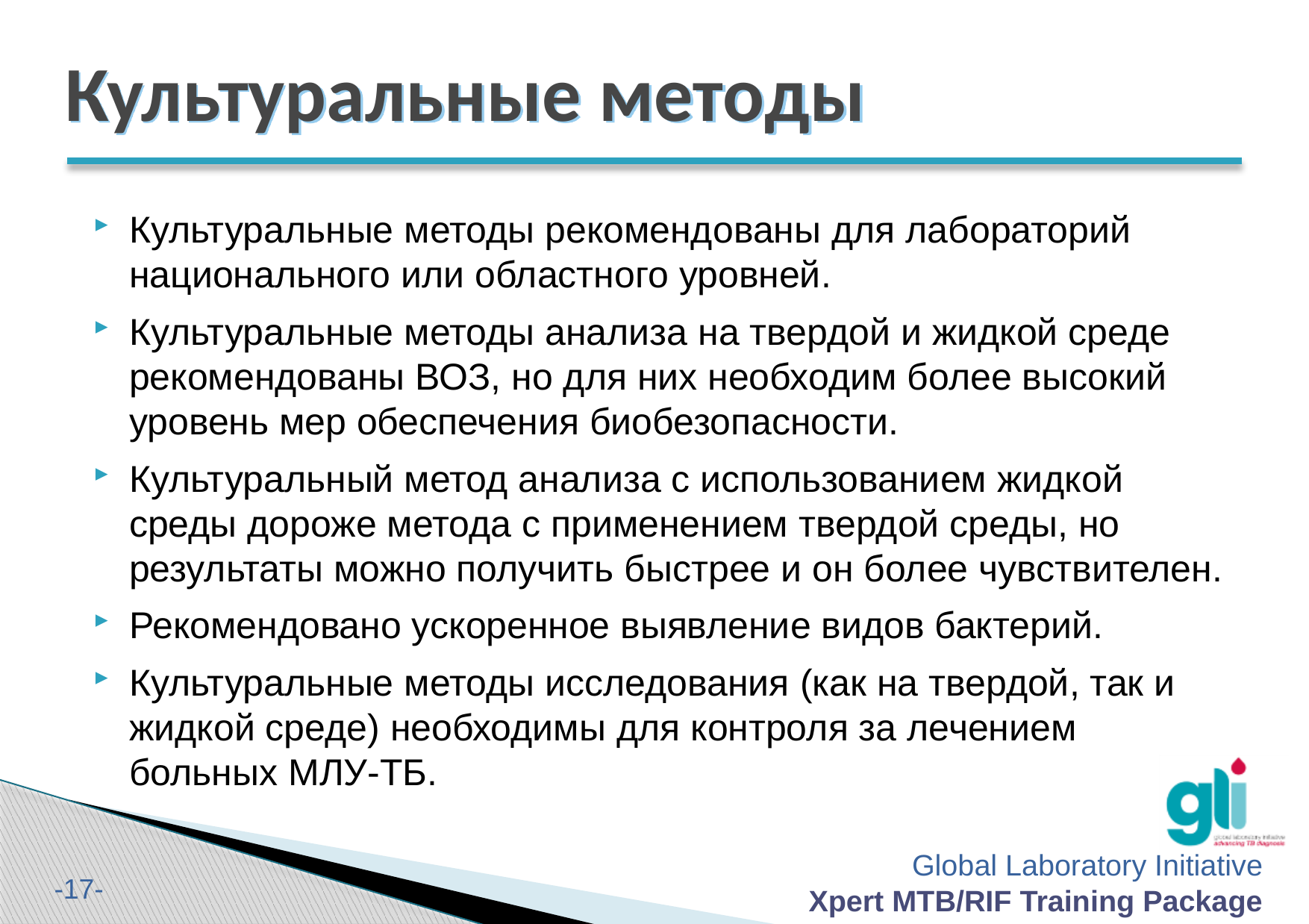

# Культуральные методы
Культуральные методы рекомендованы для лабораторий национального или областного уровней.
Культуральные методы анализа на твердой и жидкой среде рекомендованы ВОЗ, но для них необходим более высокий уровень мер обеспечения биобезопасности.
Культуральный метод анализа с использованием жидкой среды дороже метода с применением твердой среды, но результаты можно получить быстрее и он более чувствителен.
Рекомендовано ускоренное выявление видов бактерий.
Культуральные методы исследования (как на твердой, так и жидкой среде) необходимы для контроля за лечением больных МЛУ-ТБ.